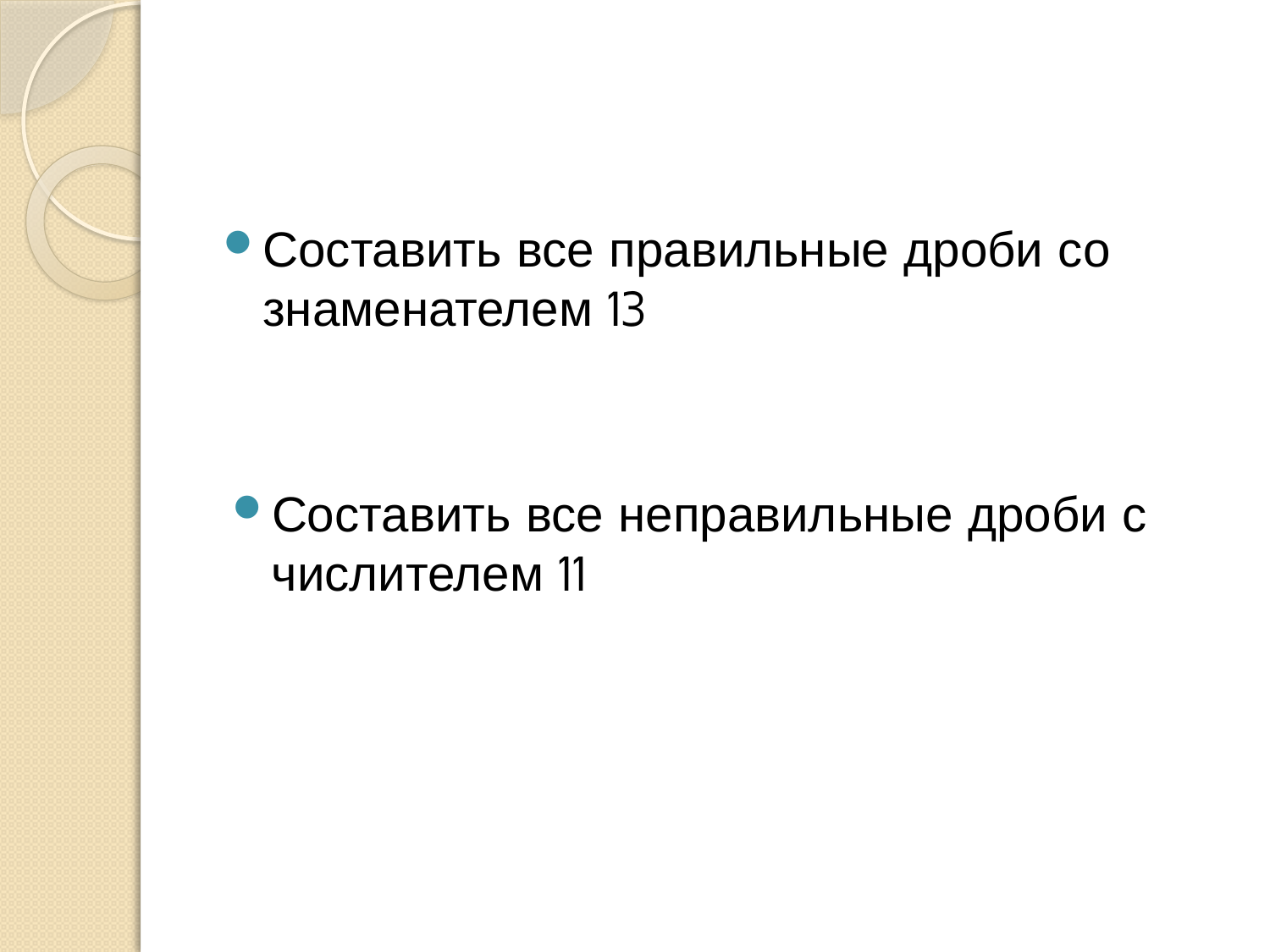

#
Составить все правильные дроби со знаменателем 13
Составить все неправильные дроби с числителем 11